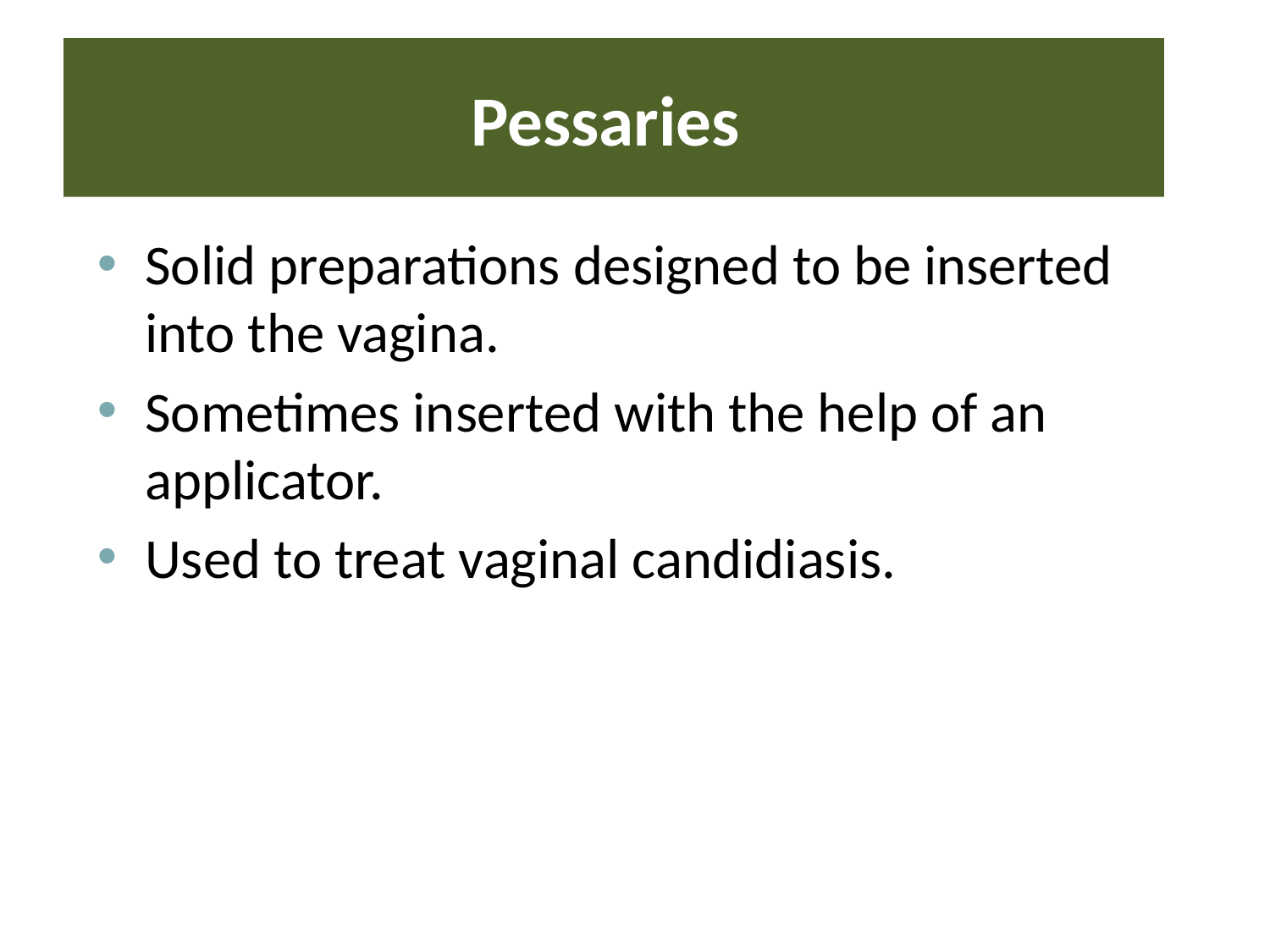

# Pessaries
Solid preparations designed to be inserted into the vagina.
Sometimes inserted with the help of an applicator.
Used to treat vaginal candidiasis.